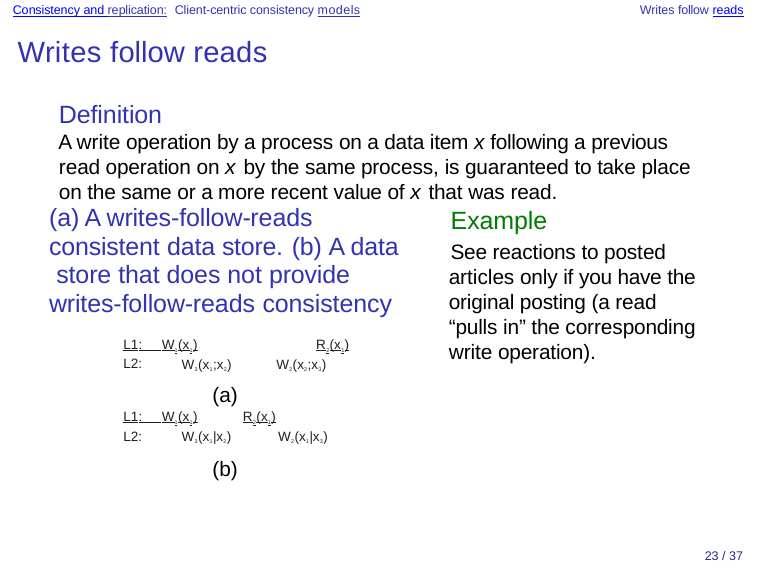

Consistency and replication: Client-centric consistency models	Writes follow reads
# Writes follow reads
Definition
A write operation by a process on a data item x following a previous  read operation on x by the same process, is guaranteed to take place  on the same or a more recent value of x that was read.
(a) A writes-follow-reads  consistent data store. (b) A data  store that does not provide  writes-follow-reads consistency
L1:     W1(x1)	R2(x1)
Example
See reactions to posted  articles only if you have the  original posting (a read  “pulls in” the corresponding  write operation).
W3(x1;x2)	W2(x2;x3)
(a)
L2:
L1:     W1(x1)	R2(x1)
W3(x1|x2)	W2(x1|x3)
(b)
L2:
23 / 37